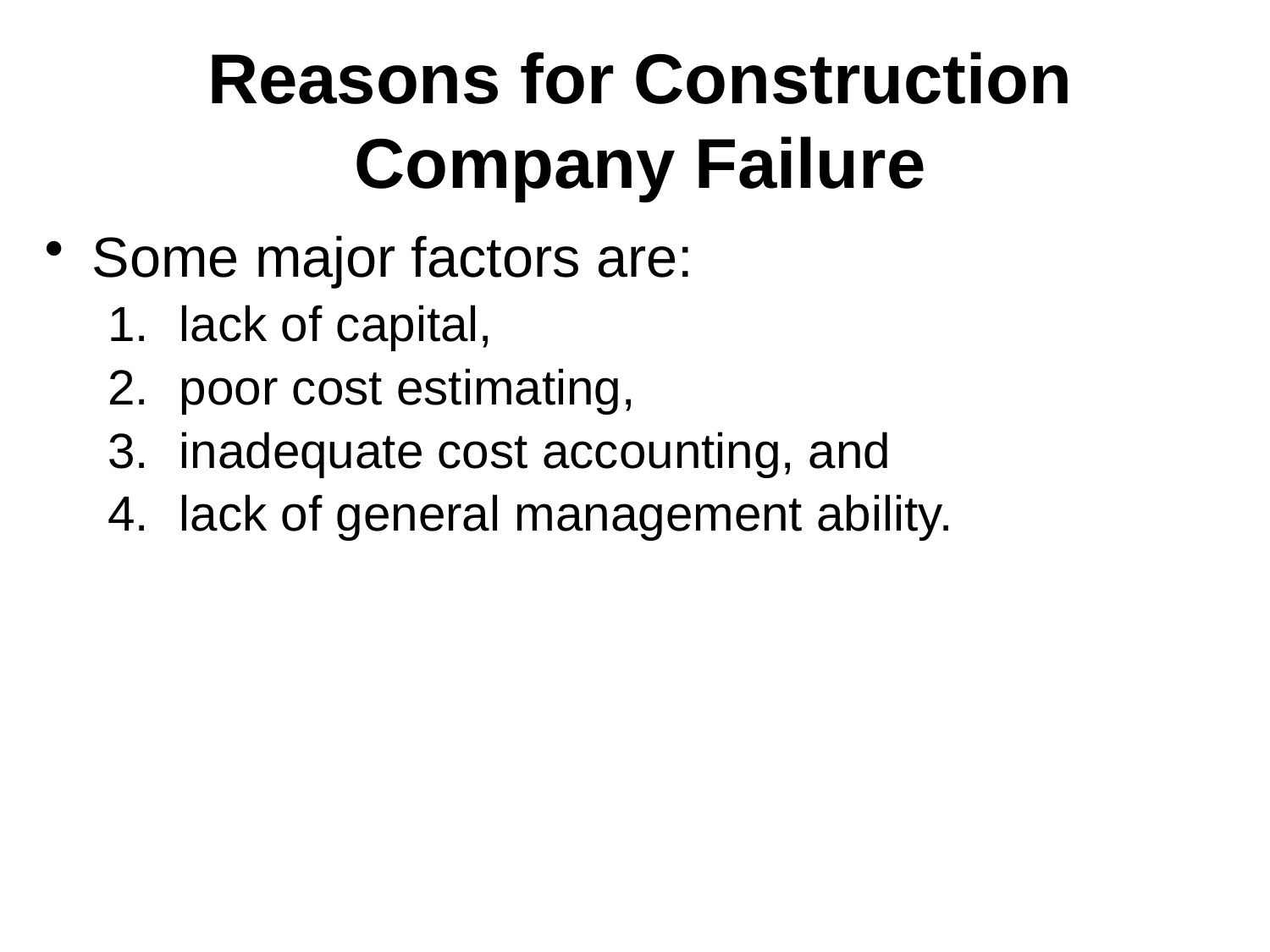

# Reasons for Construction Company Failure
Some major factors are:
lack of capital,
poor cost estimating,
inadequate cost accounting, and
lack of general management ability.